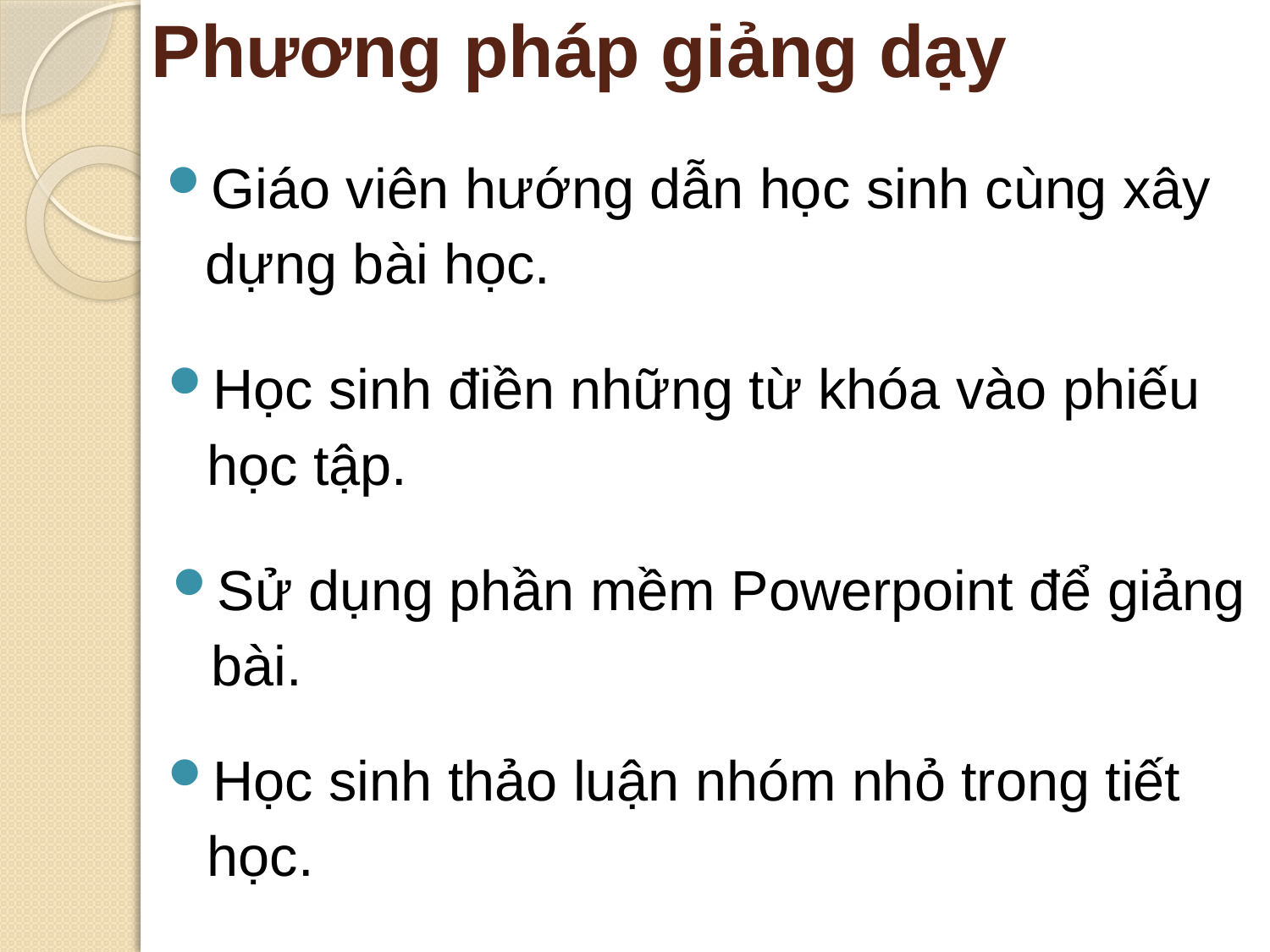

# Phương pháp giảng dạy
Giáo viên hướng dẫn học sinh cùng xây dựng bài học.
Học sinh điền những từ khóa vào phiếu học tập.
Sử dụng phần mềm Powerpoint để giảng bài.
Học sinh thảo luận nhóm nhỏ trong tiết học.